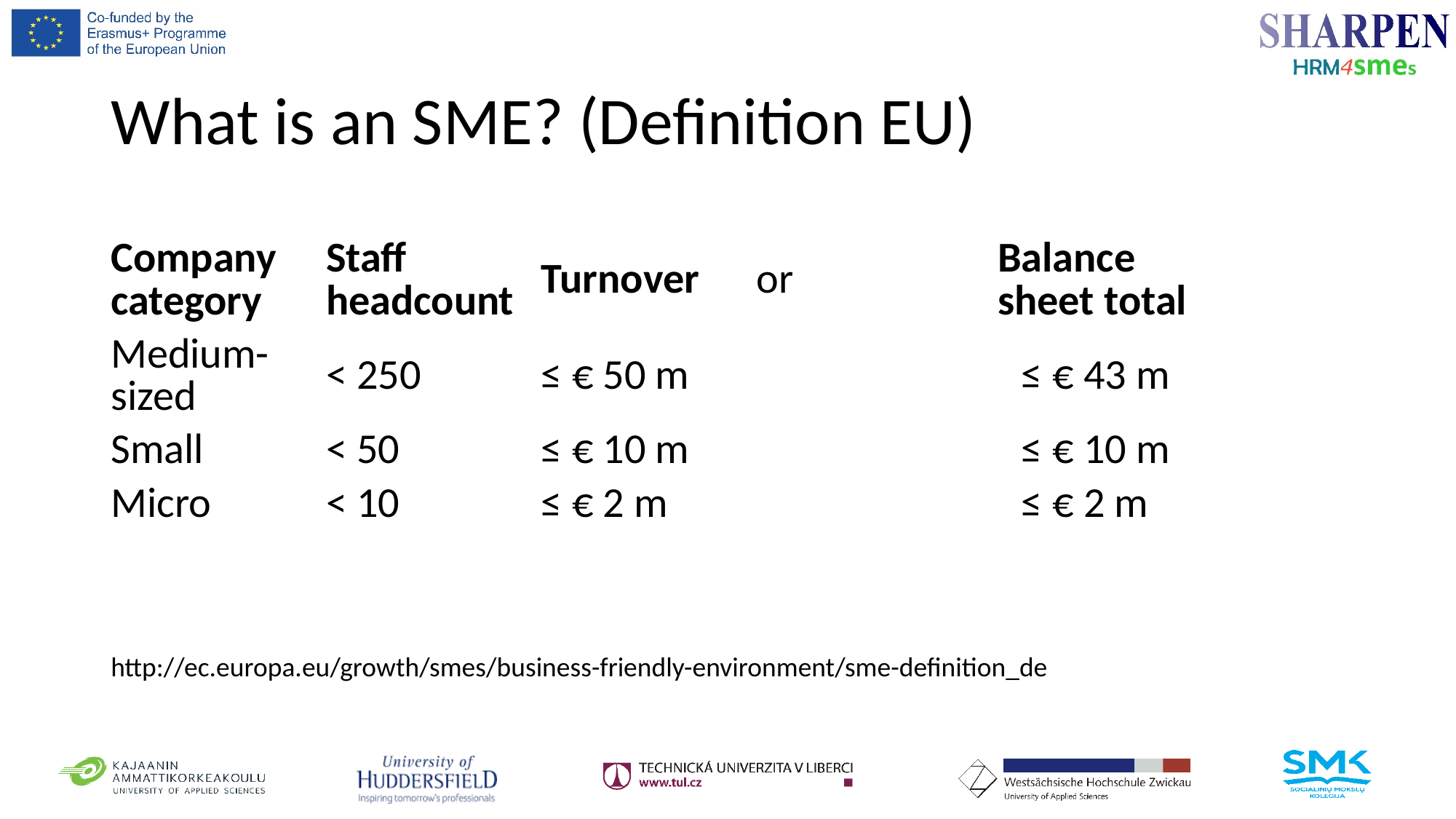

# What is an SME? (Definition EU)
| Company category | Staff headcount | Turnover | or |  | Balance sheet total |
| --- | --- | --- | --- | --- | --- |
| Medium-sized | < 250 | ≤ € 50 m |  | ≤ € 43 m |  |
| Small | < 50 | ≤ € 10 m |  | ≤ € 10 m |  |
| Micro | < 10 | ≤ € 2 m |  | ≤ € 2 m |  |
http://ec.europa.eu/growth/smes/business-friendly-environment/sme-definition_de